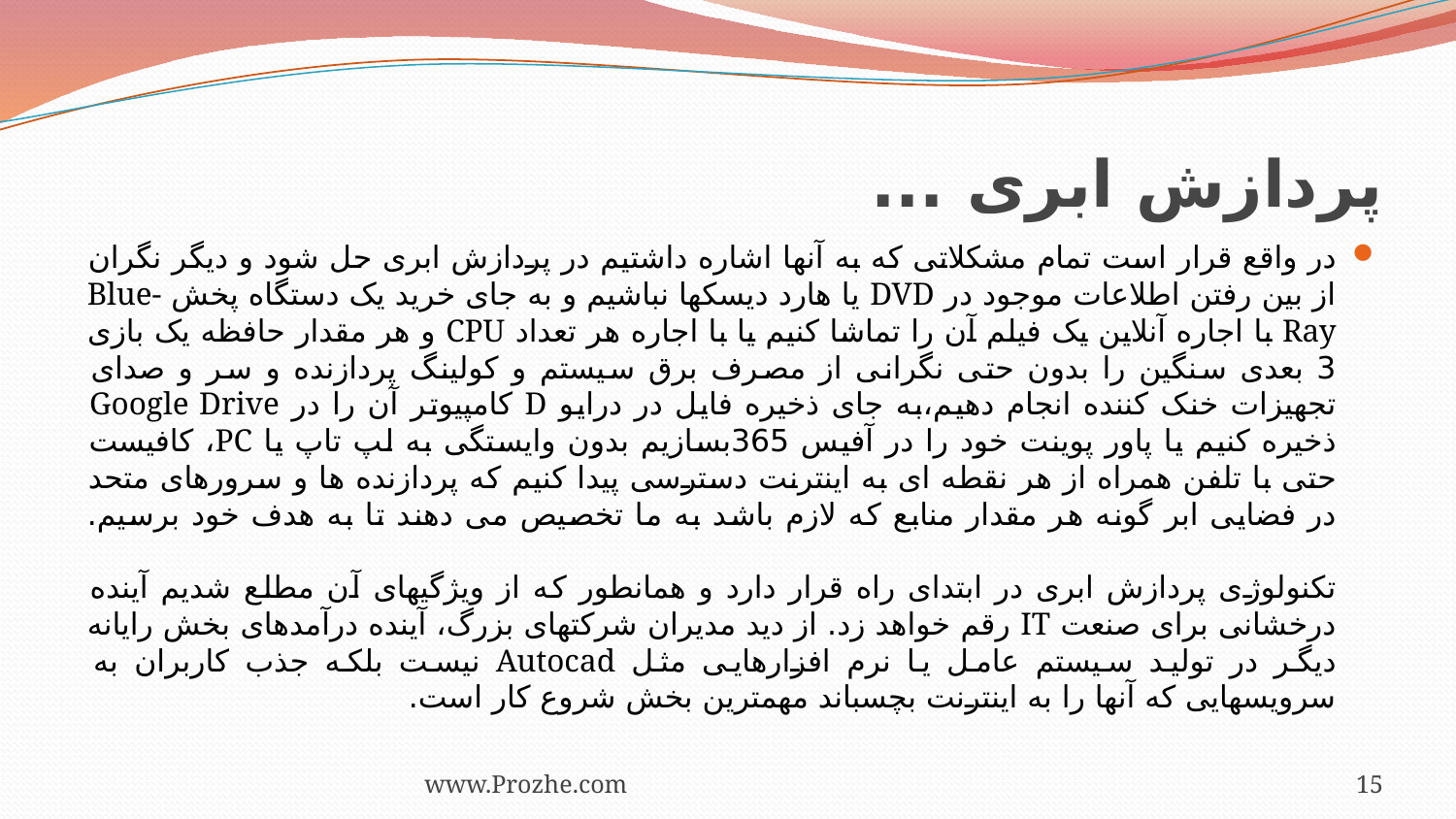

# پردازش ابری ...
در واقع قرار است تمام مشکلاتی که به آنها اشاره داشتیم در پردازش ابری حل شود و دیگر نگران از بین رفتن اطلاعات موجود در DVD یا هارد دیسکها نباشیم و به جای خرید یک دستگاه پخش Blue-Ray با اجاره آنلاین یک فیلم آن را تماشا کنیم یا با اجاره هر تعداد CPU و هر مقدار حافظه یک بازی 3 بعدی سنگین را بدون حتی نگرانی از مصرف برق سیستم و کولینگ پردازنده و سر و صدای تجهیزات خنک کننده انجام دهیم،به جای ذخیره فایل در درایو D کامپیوتر آن را در Google Drive ذخیره کنیم یا پاور پوینت خود را در آفیس 365بسازیم بدون وایستگی به لپ تاپ یا PC، کافیست حتی با تلفن همراه از هر نقطه ای به اینترنت دسترسی پیدا کنیم که پردازنده ها و سرورهای متحد در فضایی ابر گونه هر مقدار منابع که لازم باشد به ما تخصیص می دهند تا به هدف خود برسیم.
تکنولوژی پردازش ابری در ابتدای راه قرار دارد و همانطور که از ویژگیهای آن مطلع شدیم آینده درخشانی برای صنعت IT رقم خواهد زد. از دید مدیران شرکتهای بزرگ، آینده درآمدهای بخش رایانه دیگر در تولید سیستم عامل یا نرم افزارهایی مثل Autocad نیست بلکه جذب کاربران به سرویسهایی که آنها را به اینترنت بچسباند مهمترین بخش شروع کار است.
www.Prozhe.com
15